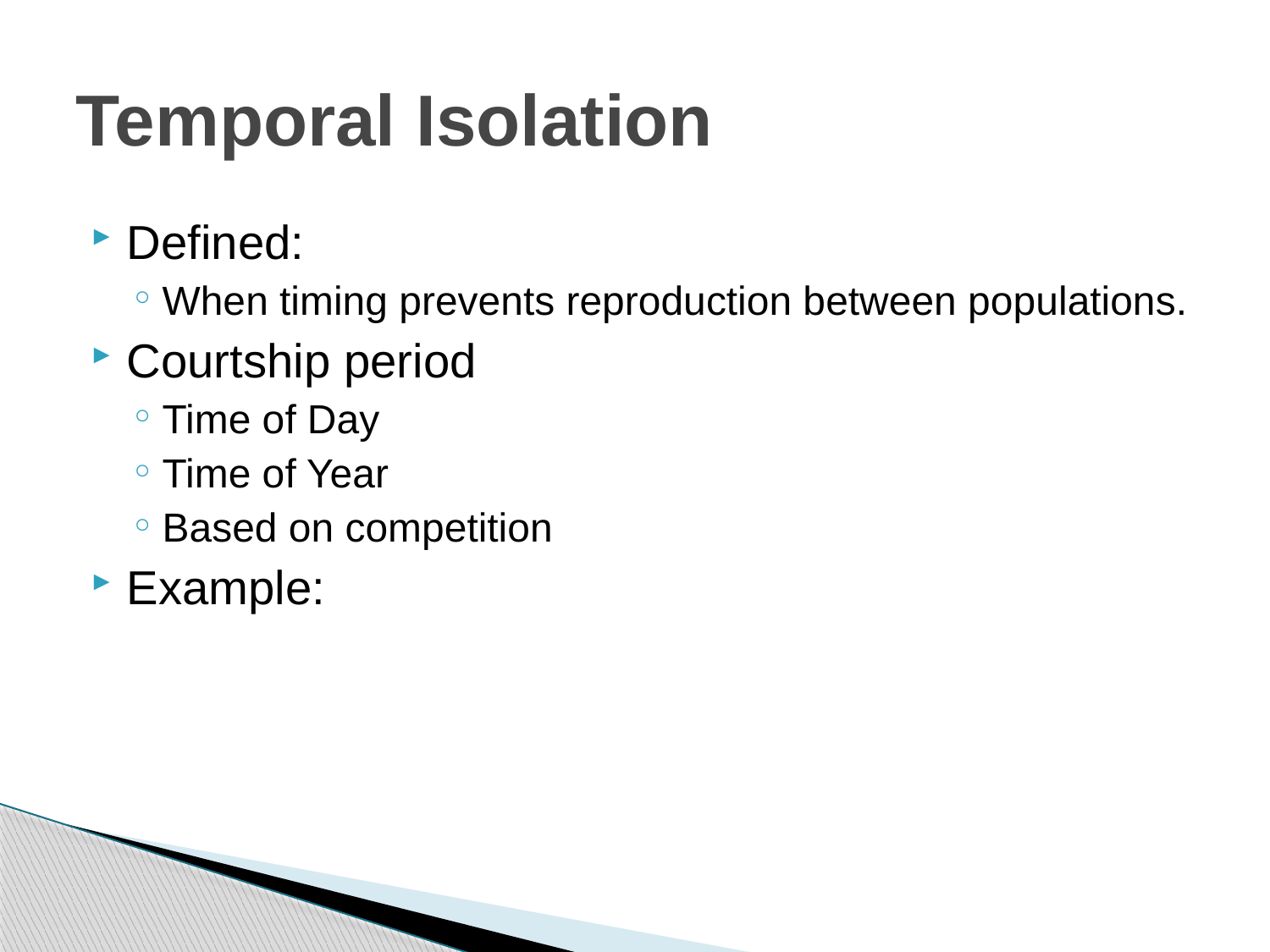

# Temporal Isolation
Defined:
When timing prevents reproduction between populations.
Courtship period
Time of Day
Time of Year
Based on competition
Example: